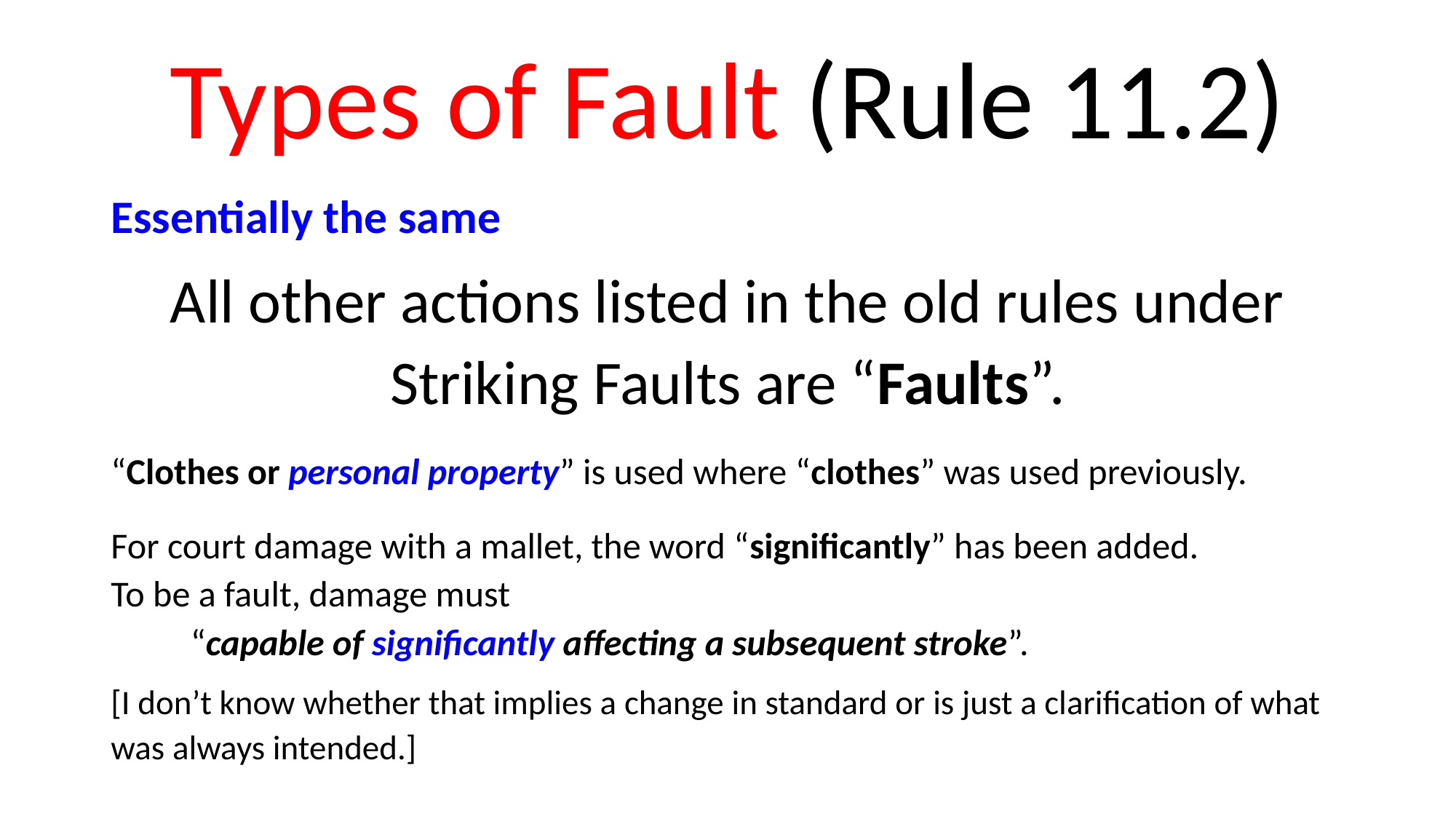

# Types of Fault (Rule 11.2)
Essentially the same
All other actions listed in the old rules under Striking Faults are “Faults”.
“Clothes or personal property” is used where “clothes” was used previously.
For court damage with a mallet, the word “significantly” has been added.
To be a fault, damage must
	“capable of significantly affecting a subsequent stroke”.
[I don’t know whether that implies a change in standard or is just a clarification of what was always intended.]